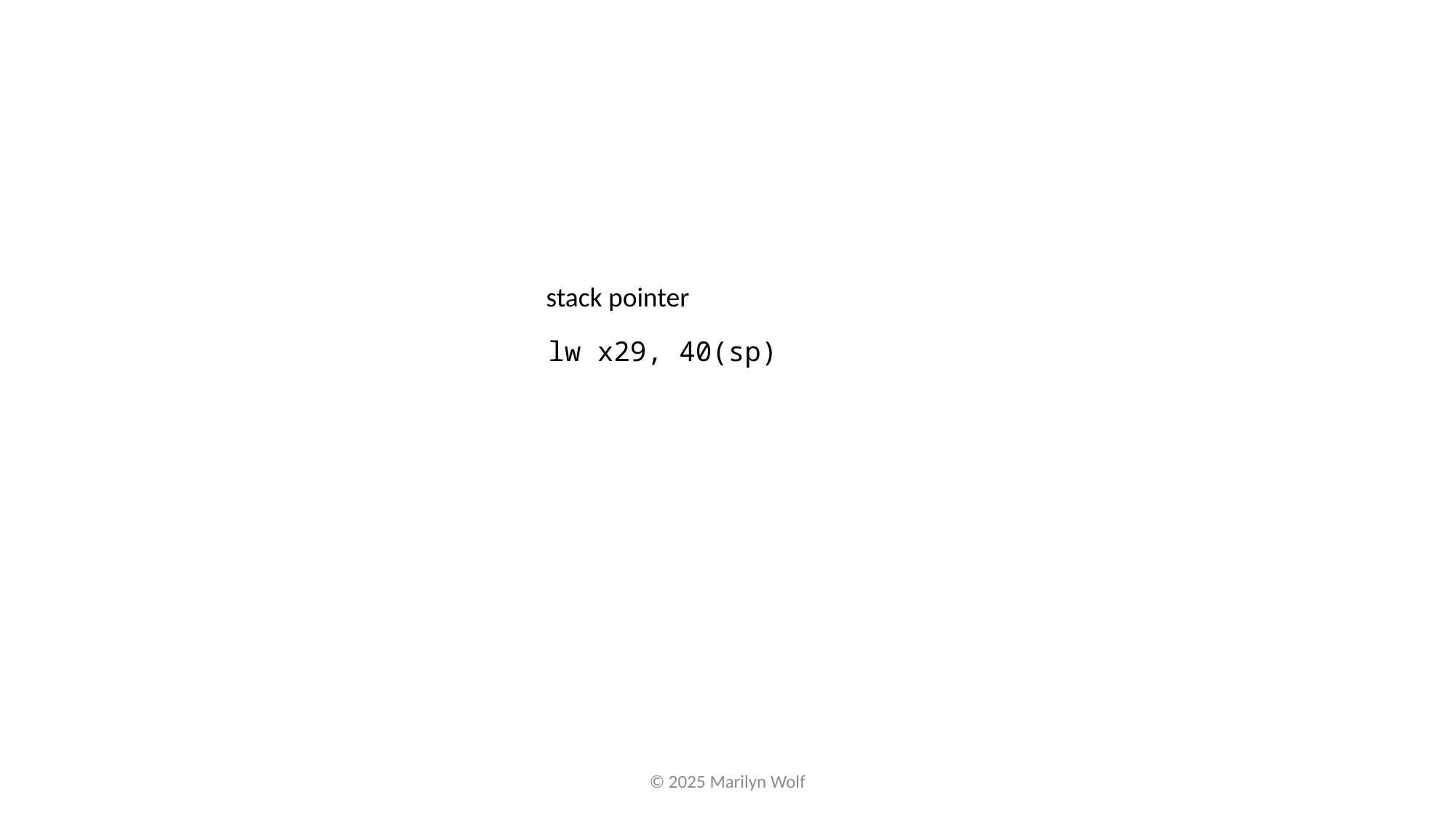

stack pointer
lw x29, 40(sp)
© 2025 Marilyn Wolf